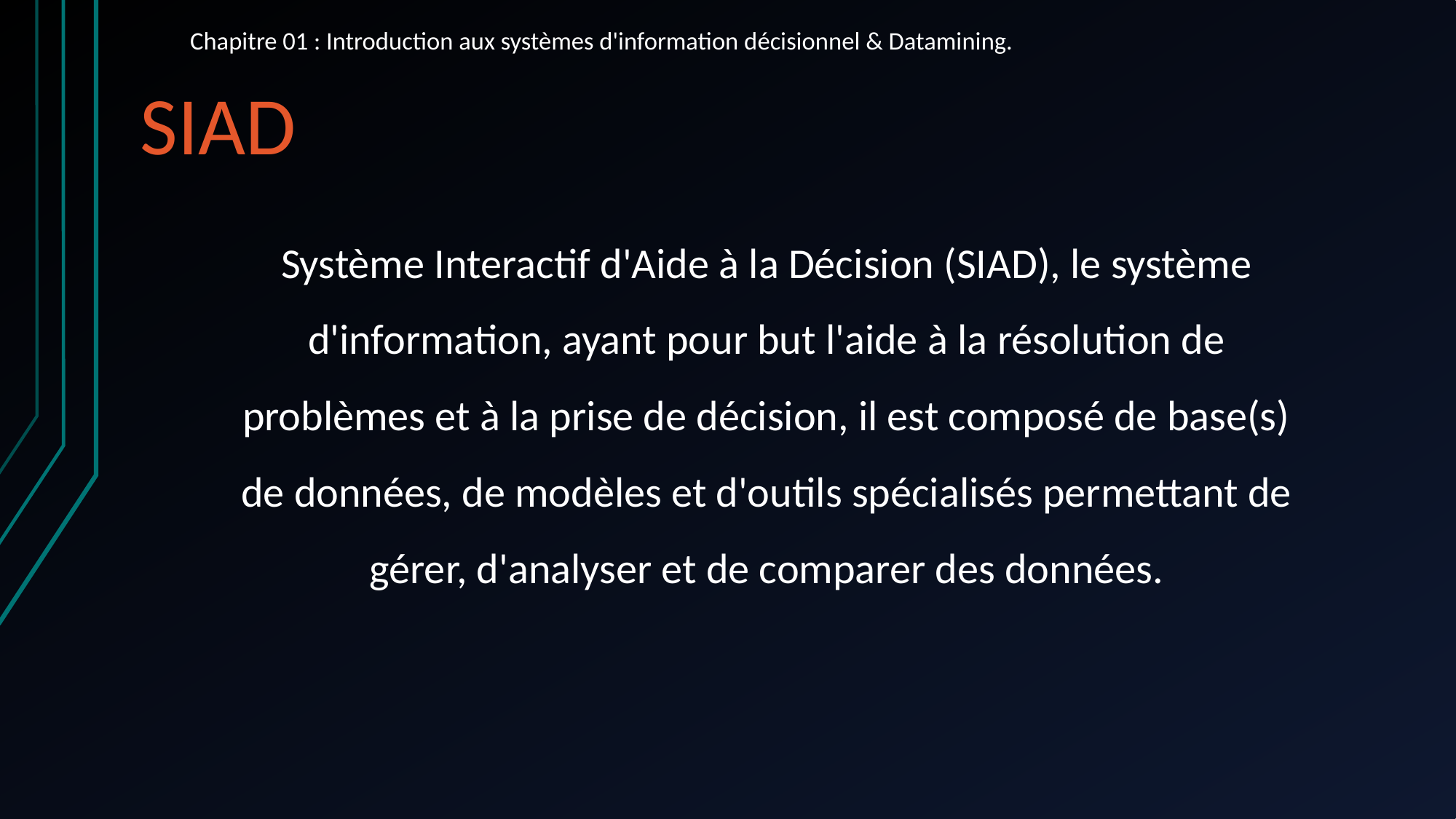

Chapitre 01 : Introduction aux systèmes d'information décisionnel & Datamining.
# SIAD
Système Interactif d'Aide à la Décision (SIAD), le système d'information, ayant pour but l'aide à la résolution de problèmes et à la prise de décision, il est composé de base(s) de données, de modèles et d'outils spécialisés permettant de gérer, d'analyser et de comparer des données.